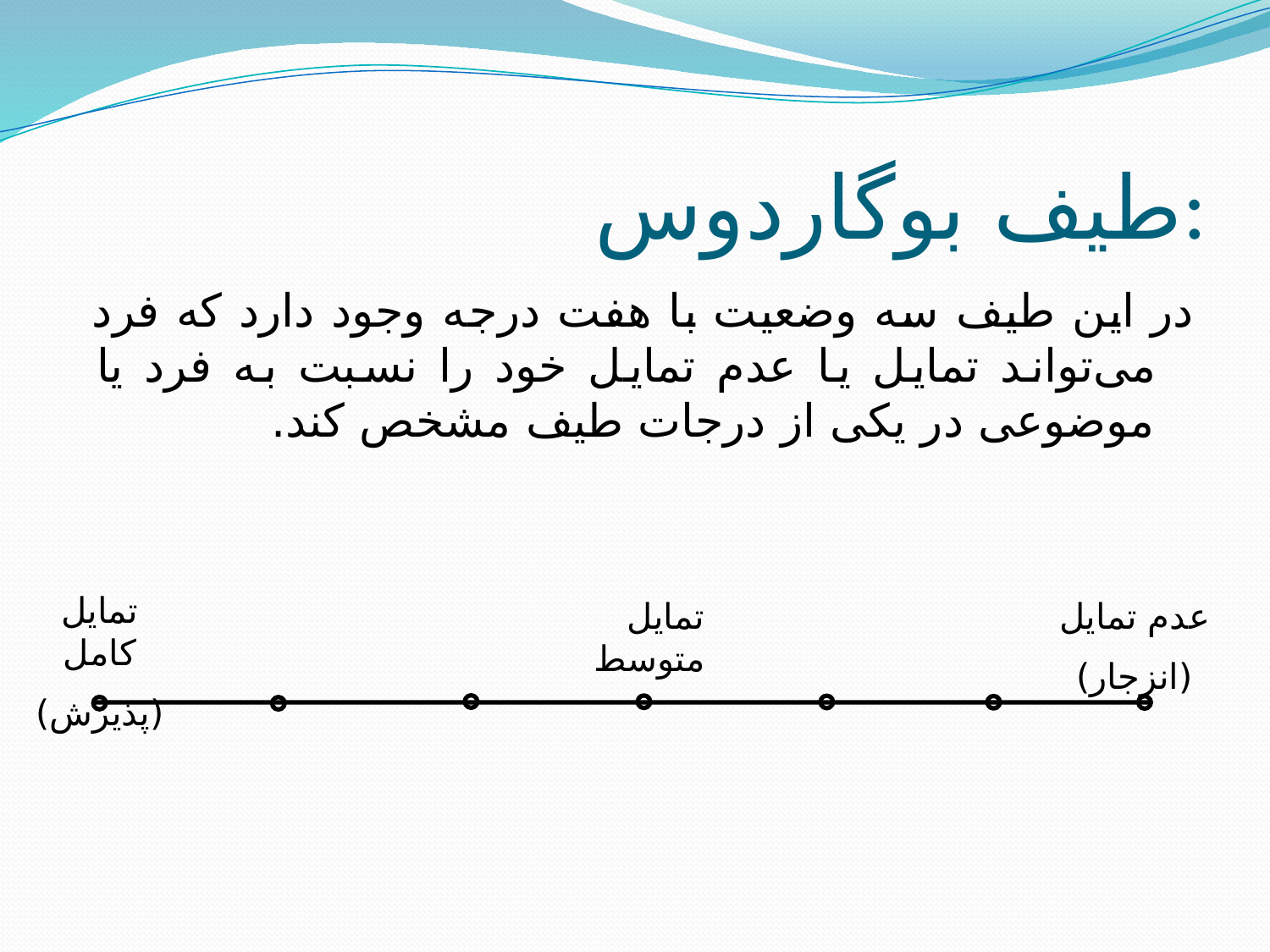

# طیف بوگاردوس:
در این طیف سه وضعیت با هفت درجه وجود دارد كه فرد می‌تواند تمایل یا عدم تمایل خود را نسبت به فرد یا موضوعی در یكی از درجات طیف مشخص كند.
تمایل كامل
(پذیرش)
عدم تمایل
(انزجار)
تمایل متوسط